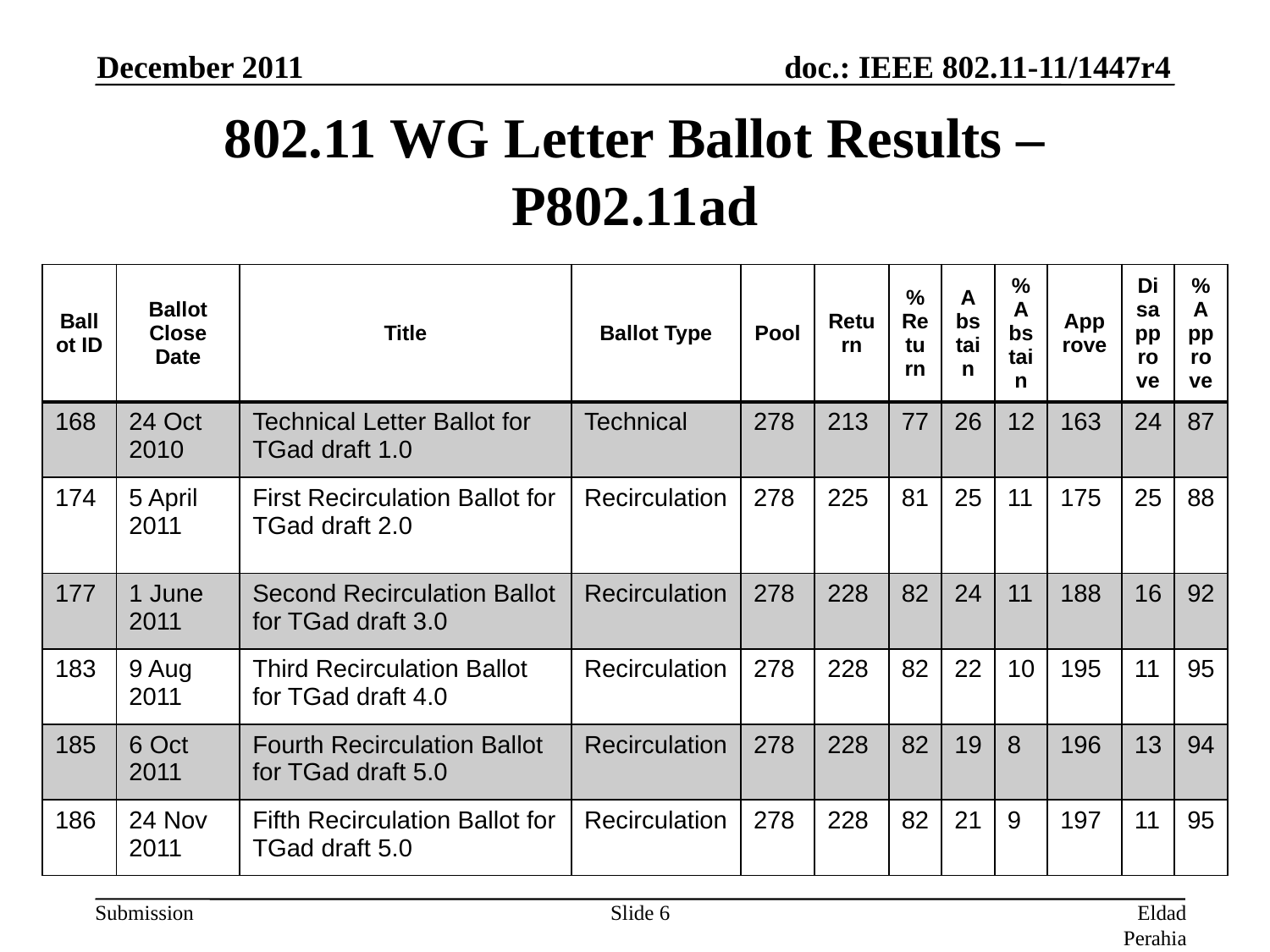

December 2011
# 802.11 WG Letter Ballot Results – P802.11ad
| Ballot ID | Ballot Close Date | Title | Ballot Type | Pool | Return | %Return | Abstain | %Abstain | Approve | Disapprove | %Approve |
| --- | --- | --- | --- | --- | --- | --- | --- | --- | --- | --- | --- |
| 168 | 24 Oct 2010 | Technical Letter Ballot for TGad draft 1.0 | Technical | 278 | 213 | 77 | 26 | 12 | 163 | 24 | 87 |
| 174 | 5 April 2011 | First Recirculation Ballot for TGad draft 2.0 | Recirculation | 278 | 225 | 81 | 25 | 11 | 175 | 25 | 88 |
| 177 | 1 June 2011 | Second Recirculation Ballot for TGad draft 3.0 | Recirculation | 278 | 228 | 82 | 24 | 11 | 188 | 16 | 92 |
| 183 | 9 Aug 2011 | Third Recirculation Ballot for TGad draft 4.0 | Recirculation | 278 | 228 | 82 | 22 | 10 | 195 | 11 | 95 |
| 185 | 6 Oct 2011 | Fourth Recirculation Ballot for TGad draft 5.0 | Recirculation | 278 | 228 | 82 | 19 | 8 | 196 | 13 | 94 |
| 186 | 24 Nov 2011 | Fifth Recirculation Ballot for TGad draft 5.0 | Recirculation | 278 | 228 | 82 | 21 | 9 | 197 | 11 | 95 |
Slide 6
Eldad Perahia, Intel Corporation